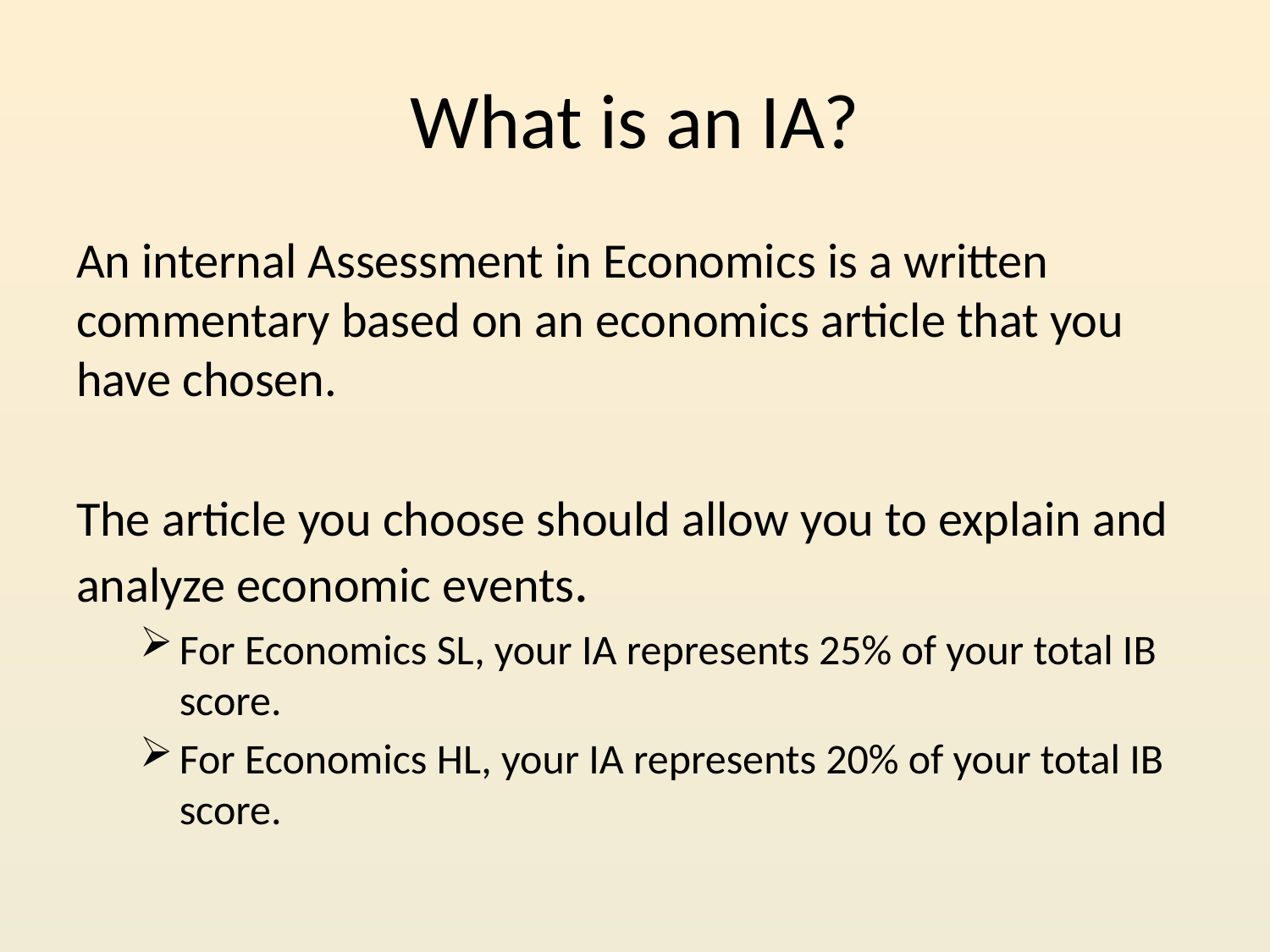

# What is an IA?
An internal Assessment in Economics is a written commentary based on an economics article that you have chosen.

The article you choose should allow you to explain and analyze economic events.
For Economics SL, your IA represents 25% of your total IB score.
For Economics HL, your IA represents 20% of your total IB score.